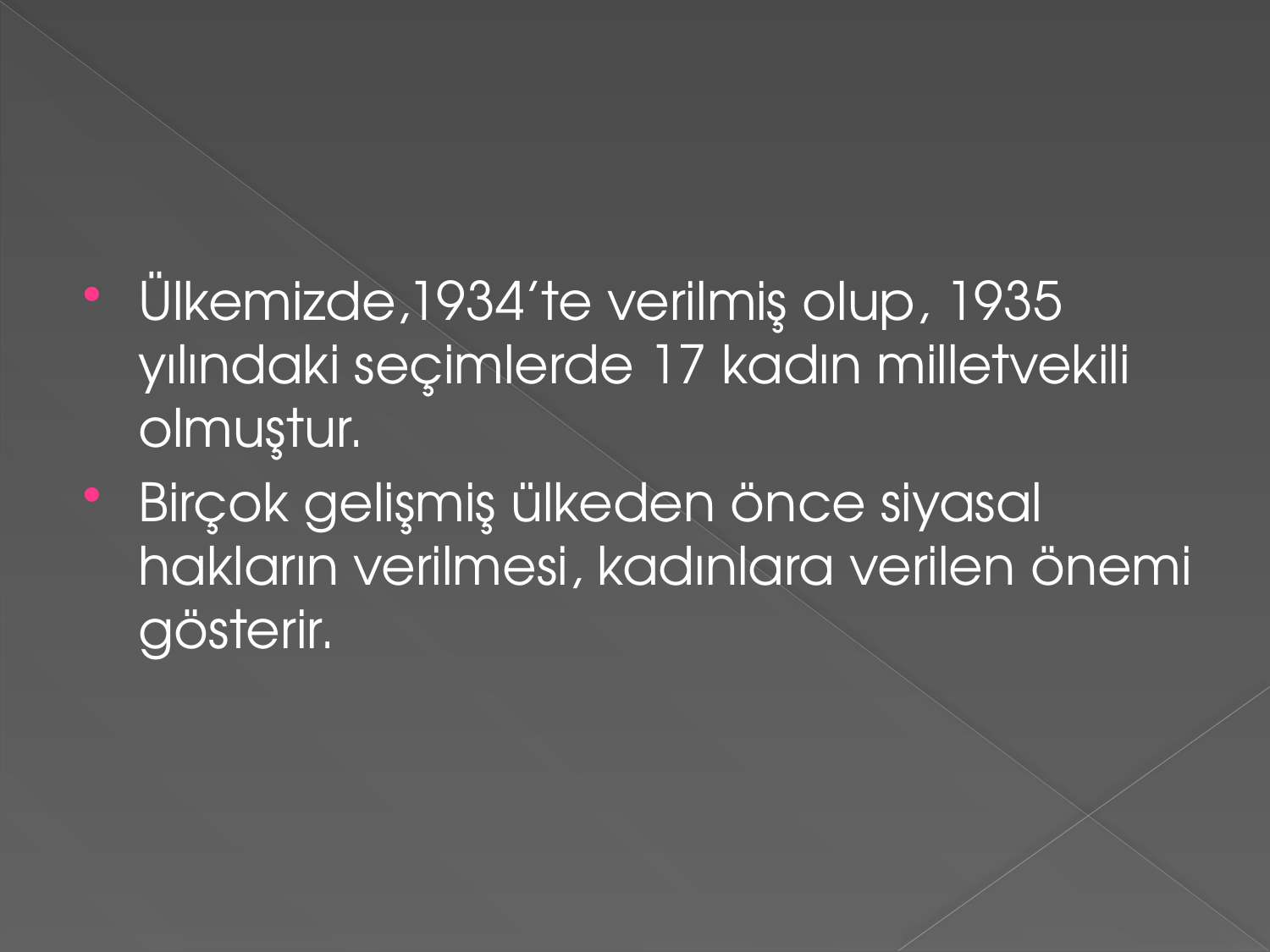

#
Ülkemizde,1934’te verilmiş olup, 1935 yılındaki seçimlerde 17 kadın milletvekili olmuştur.
Birçok gelişmiş ülkeden önce siyasal hakların verilmesi, kadınlara verilen önemi gösterir.